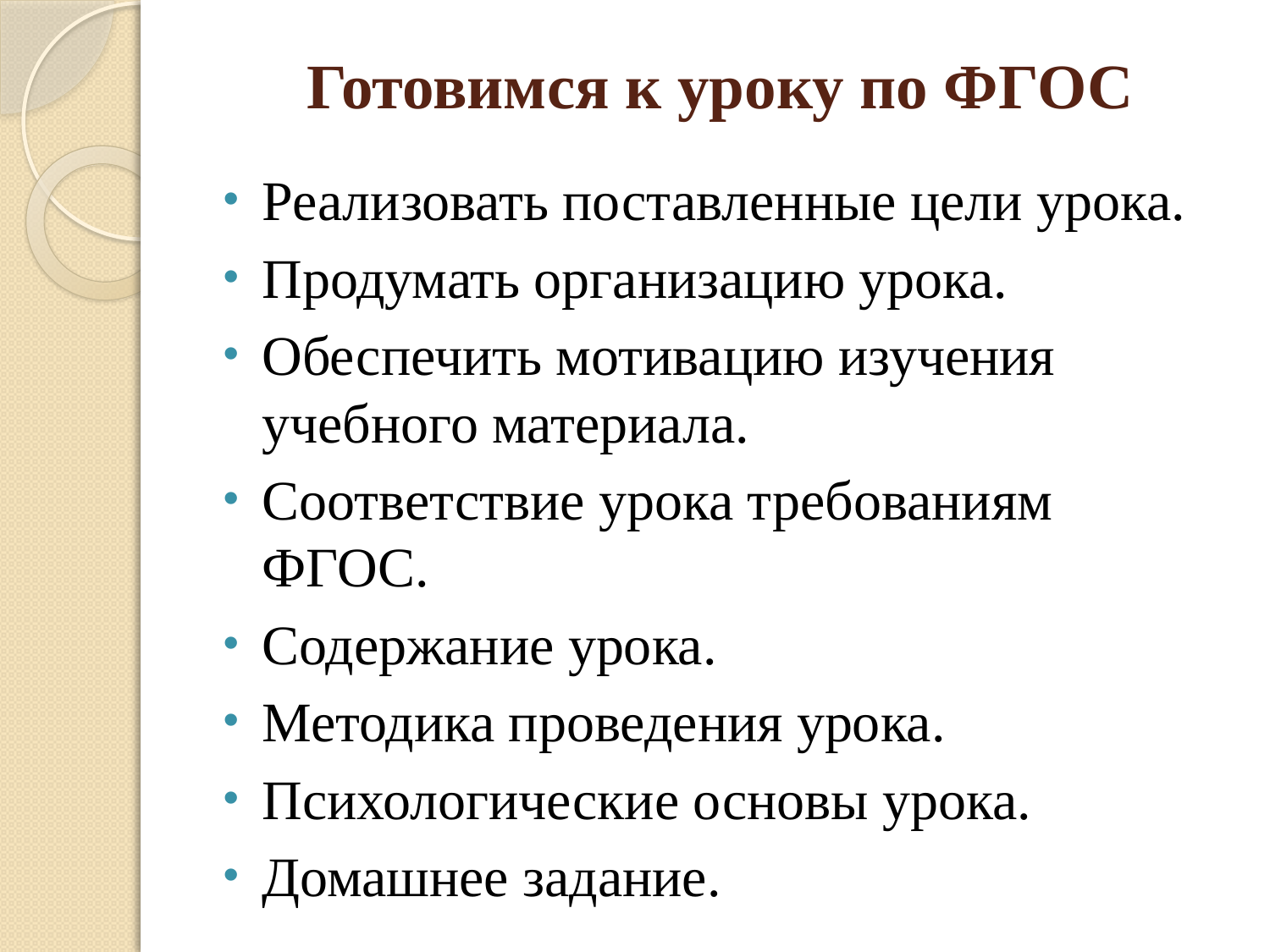

# Готовимся к уроку по ФГОС
Реализовать поставленные цели урока.
Продумать организацию урока.
Обеспечить мотивацию изучения учебного материала.
Соответствие урока требованиям ФГОС.
Содержание урока.
Методика проведения урока.
Психологические основы урока.
Домашнее задание.